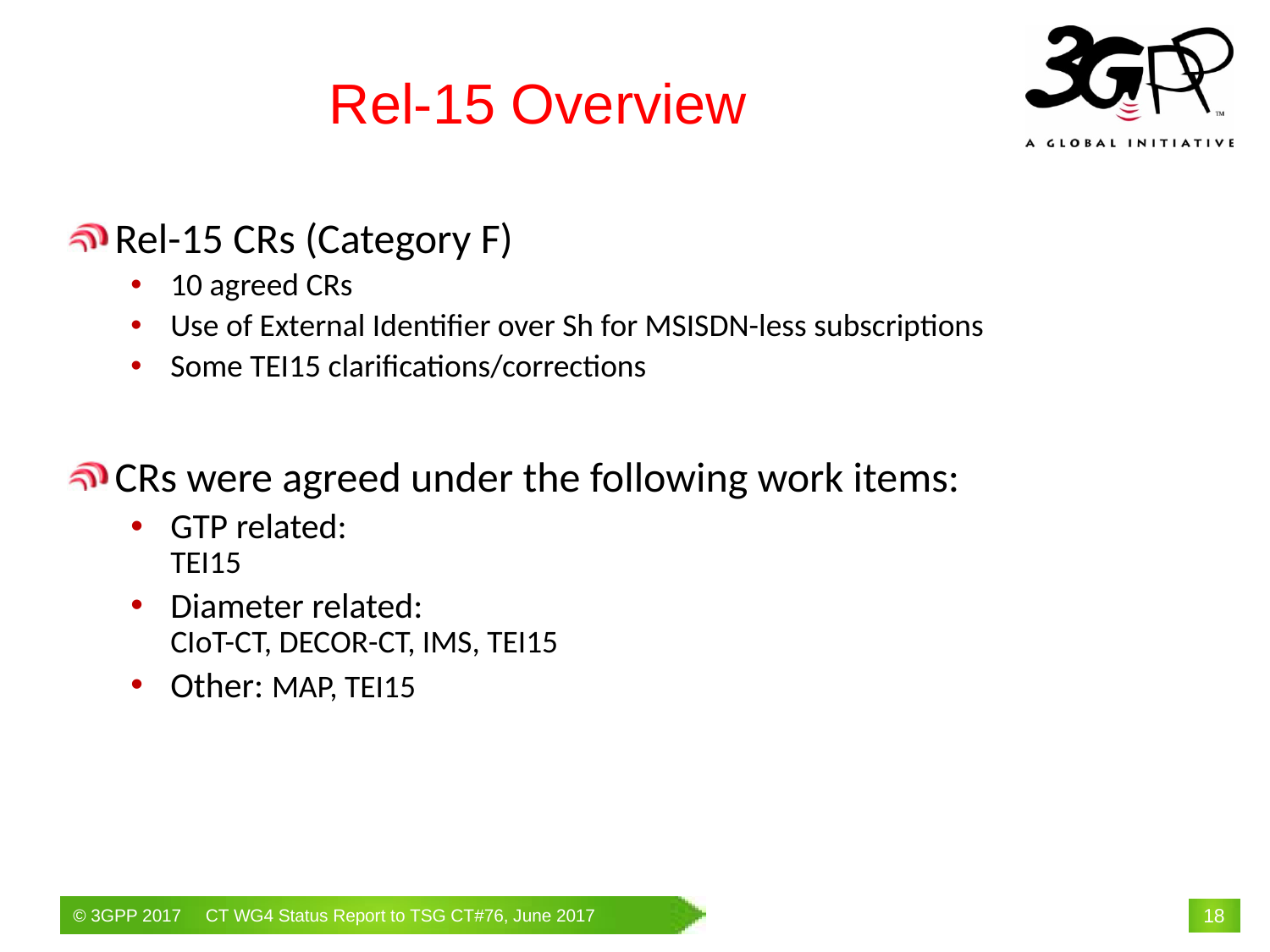

# Rel-15 Overview
Rel-15 CRs (Category F)
10 agreed CRs
Use of External Identifier over Sh for MSISDN-less subscriptions
Some TEI15 clarifications/corrections

CRs were agreed under the following work items:
GTP related:
TEI15
Diameter related:
CIoT-CT, DECOR-CT, IMS, TEI15
Other: MAP, TEI15